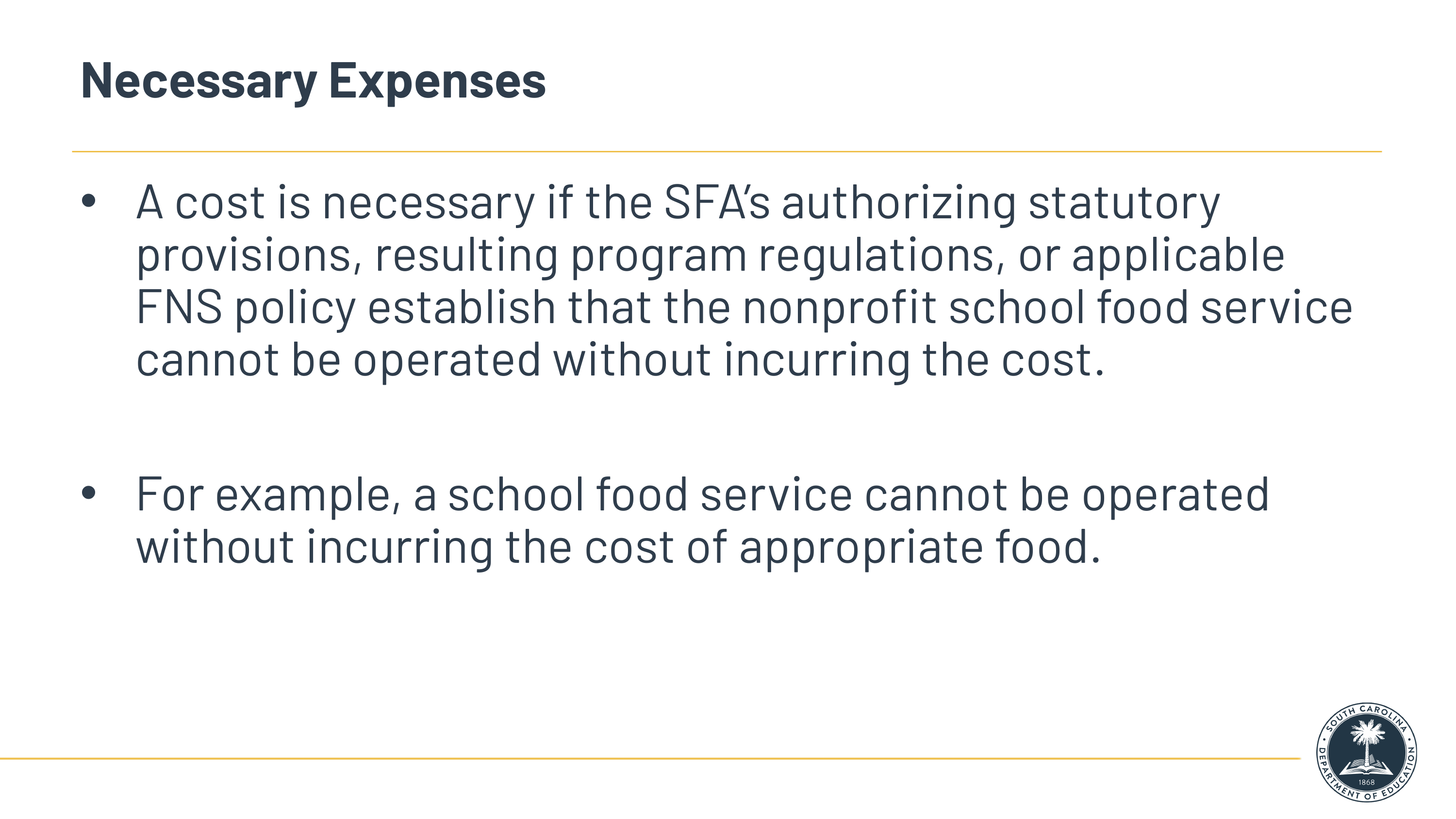

# Necessary Expenses
A cost is necessary if the SFA’s authorizing statutory provisions, resulting program regulations, or applicable FNS policy establish that the nonprofit school food service cannot be operated without incurring the cost.

For example, a school food service cannot be operated without incurring the cost of appropriate food.